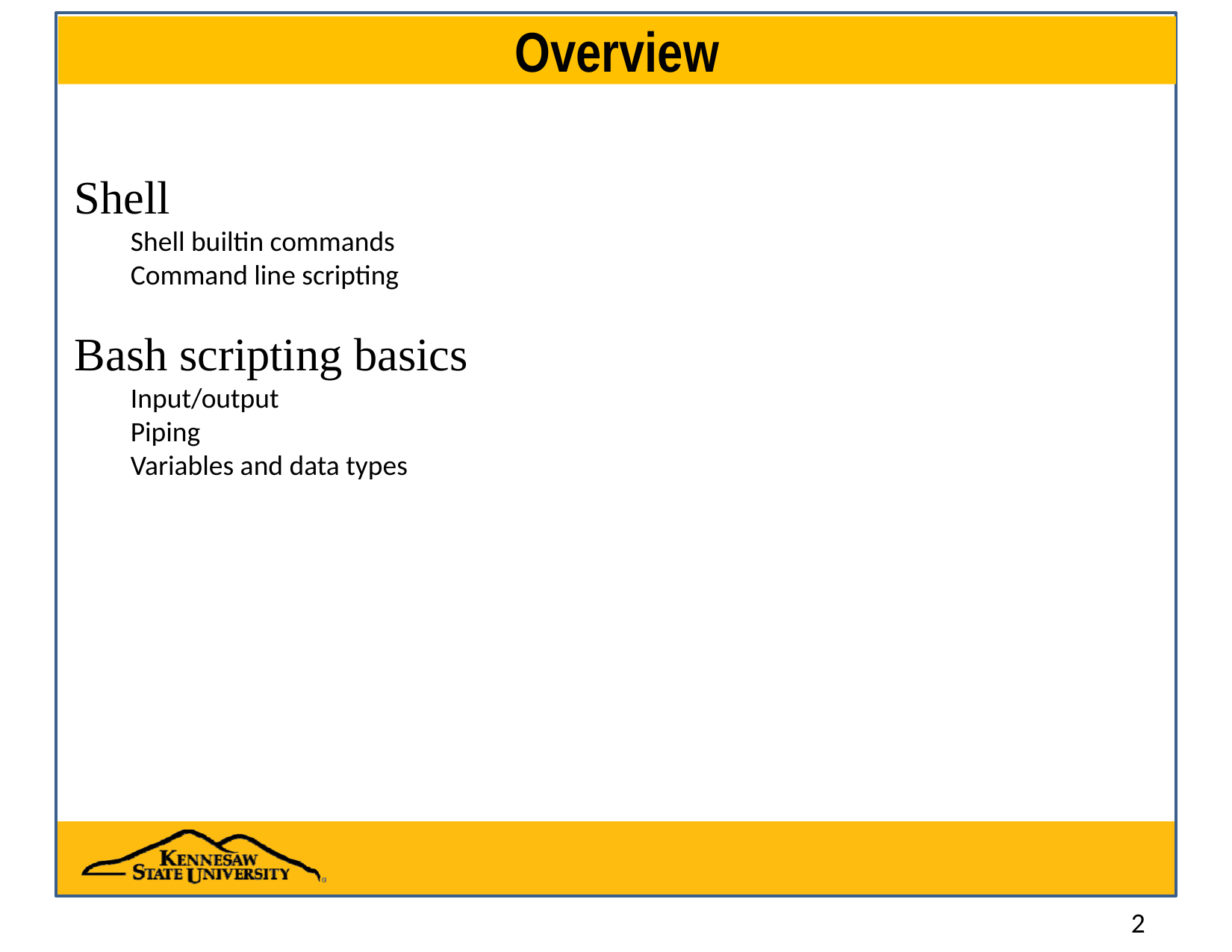

# Overview
Shell
Shell builtin commands
Command line scripting

Bash scripting basics
Input/output
Piping
Variables and data types